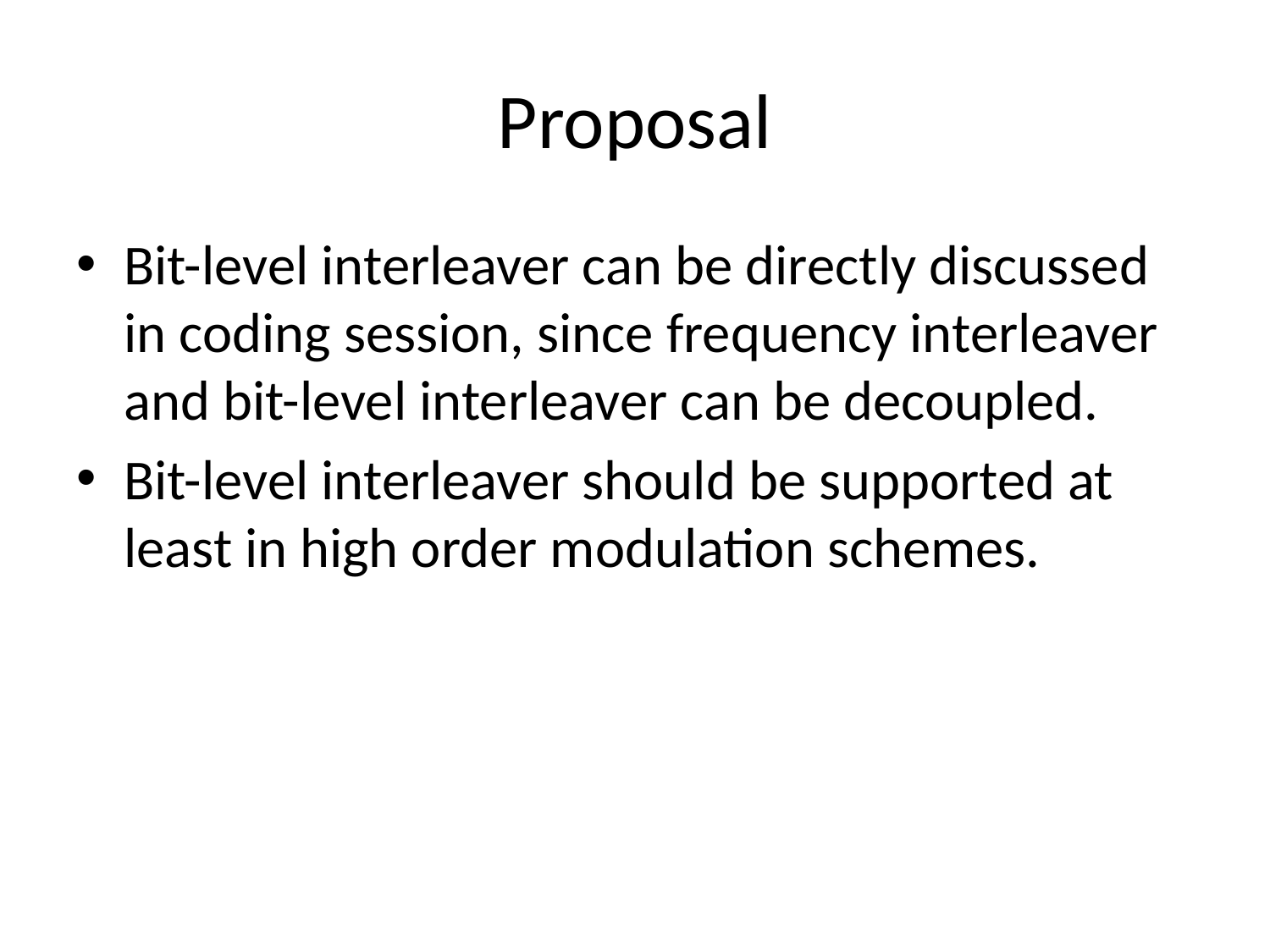

# Proposal
Bit-level interleaver can be directly discussed in coding session, since frequency interleaver and bit-level interleaver can be decoupled.
Bit-level interleaver should be supported at least in high order modulation schemes.